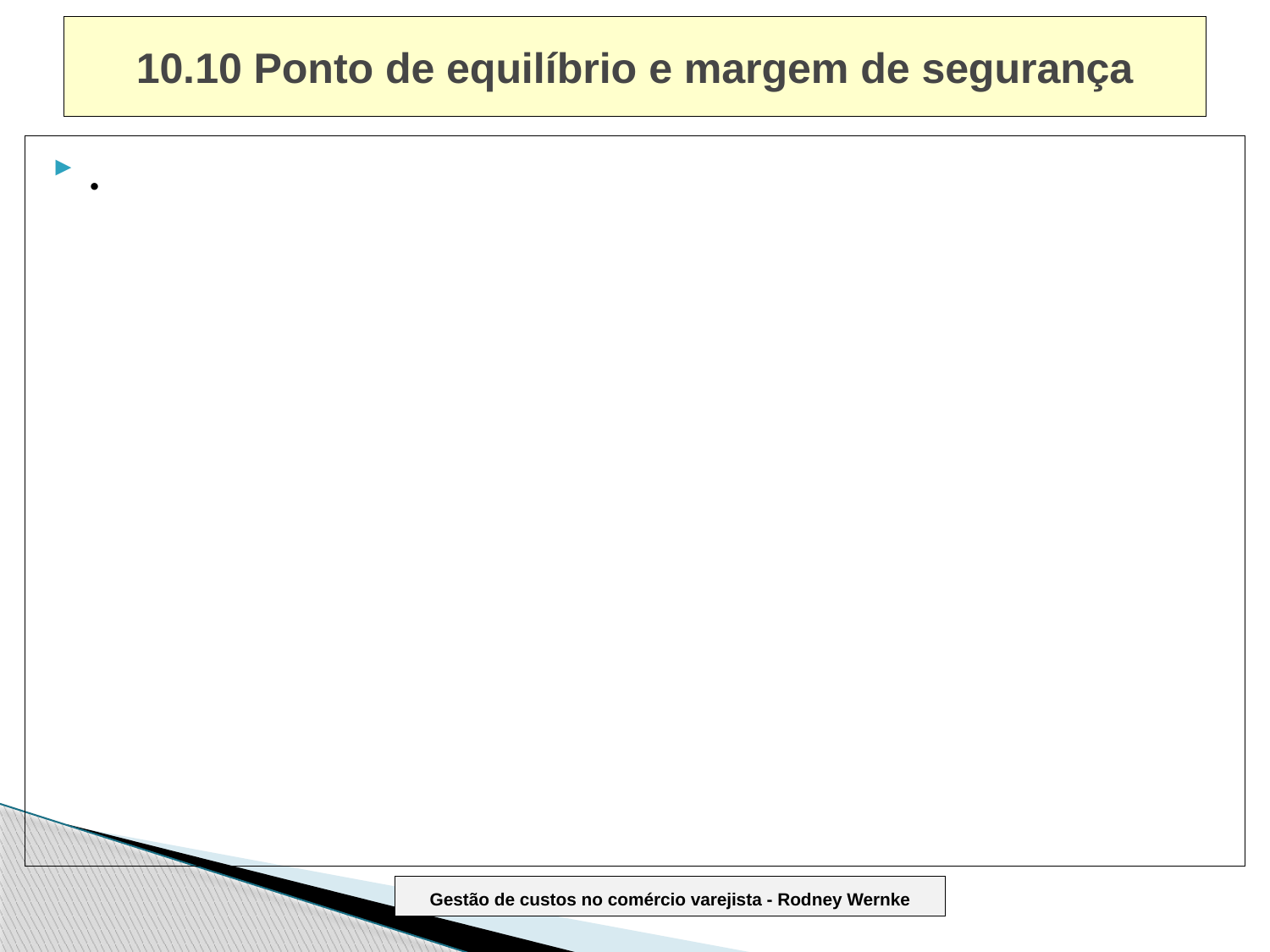

# 10.10 Ponto de equilíbrio e margem de segurança
.
Gestão de custos no comércio varejista - Rodney Wernke